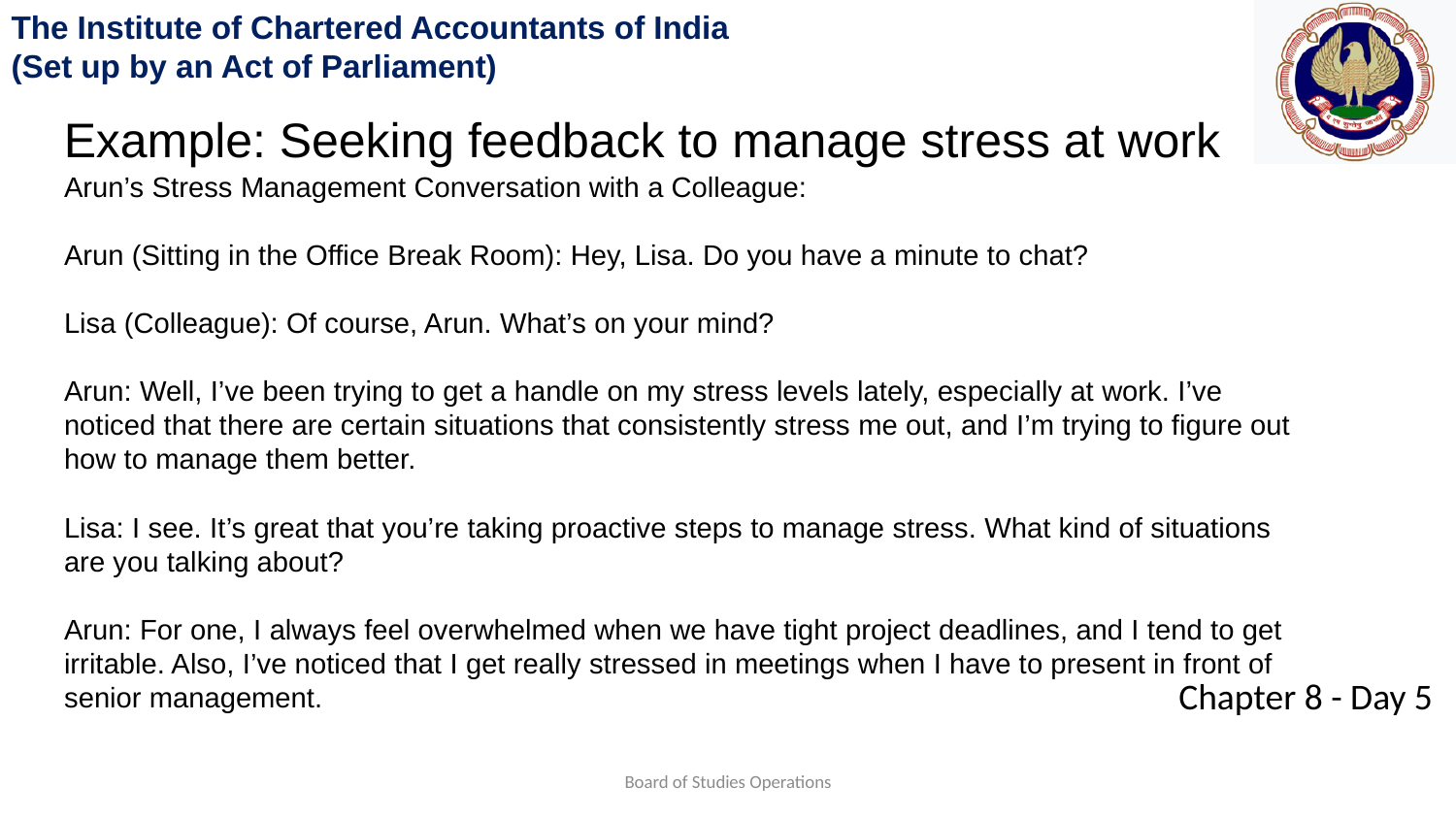

Example: Seeking feedback to manage stress at work
Arun’s Stress Management Conversation with a Colleague:

Arun (Sitting in the Office Break Room): Hey, Lisa. Do you have a minute to chat?

Lisa (Colleague): Of course, Arun. What’s on your mind?

Arun: Well, I’ve been trying to get a handle on my stress levels lately, especially at work. I’ve noticed that there are certain situations that consistently stress me out, and I’m trying to figure out how to manage them better.

Lisa: I see. It’s great that you’re taking proactive steps to manage stress. What kind of situations are you talking about?

Arun: For one, I always feel overwhelmed when we have tight project deadlines, and I tend to get irritable. Also, I’ve noticed that I get really stressed in meetings when I have to present in front of senior management.

Board of Studies Operations